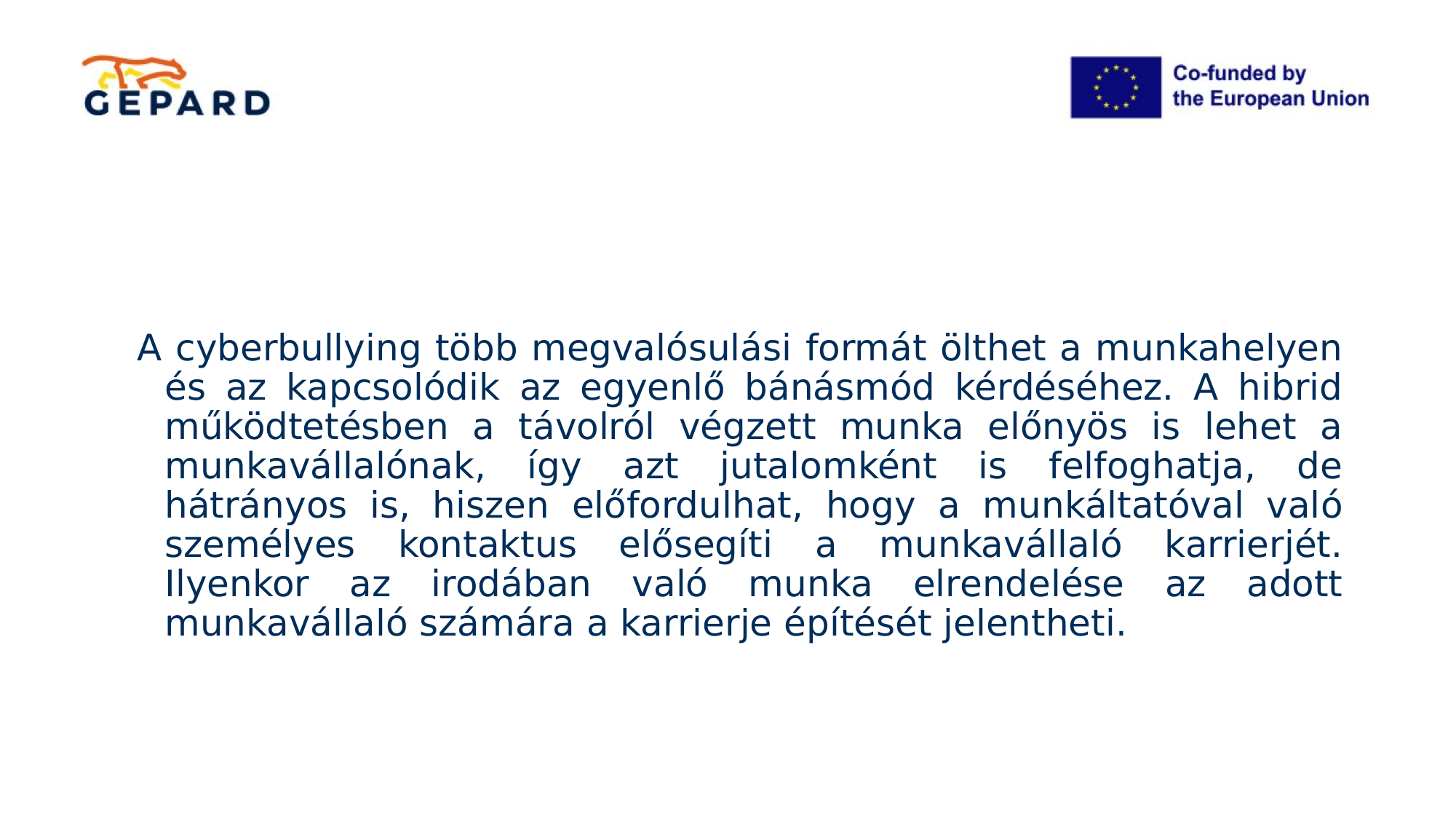

#
A cyberbullying több megvalósulási formát ölthet a munkahelyen és az kapcsolódik az egyenlő bánásmód kérdéséhez. A hibrid működtetésben a távolról végzett munka előnyös is lehet a munkavállalónak, így azt jutalomként is felfoghatja, de hátrányos is, hiszen előfordulhat, hogy a munkáltatóval való személyes kontaktus elősegíti a munkavállaló karrierjét. Ilyenkor az irodában való munka elrendelése az adott munkavállaló számára a karrierje építését jelentheti.